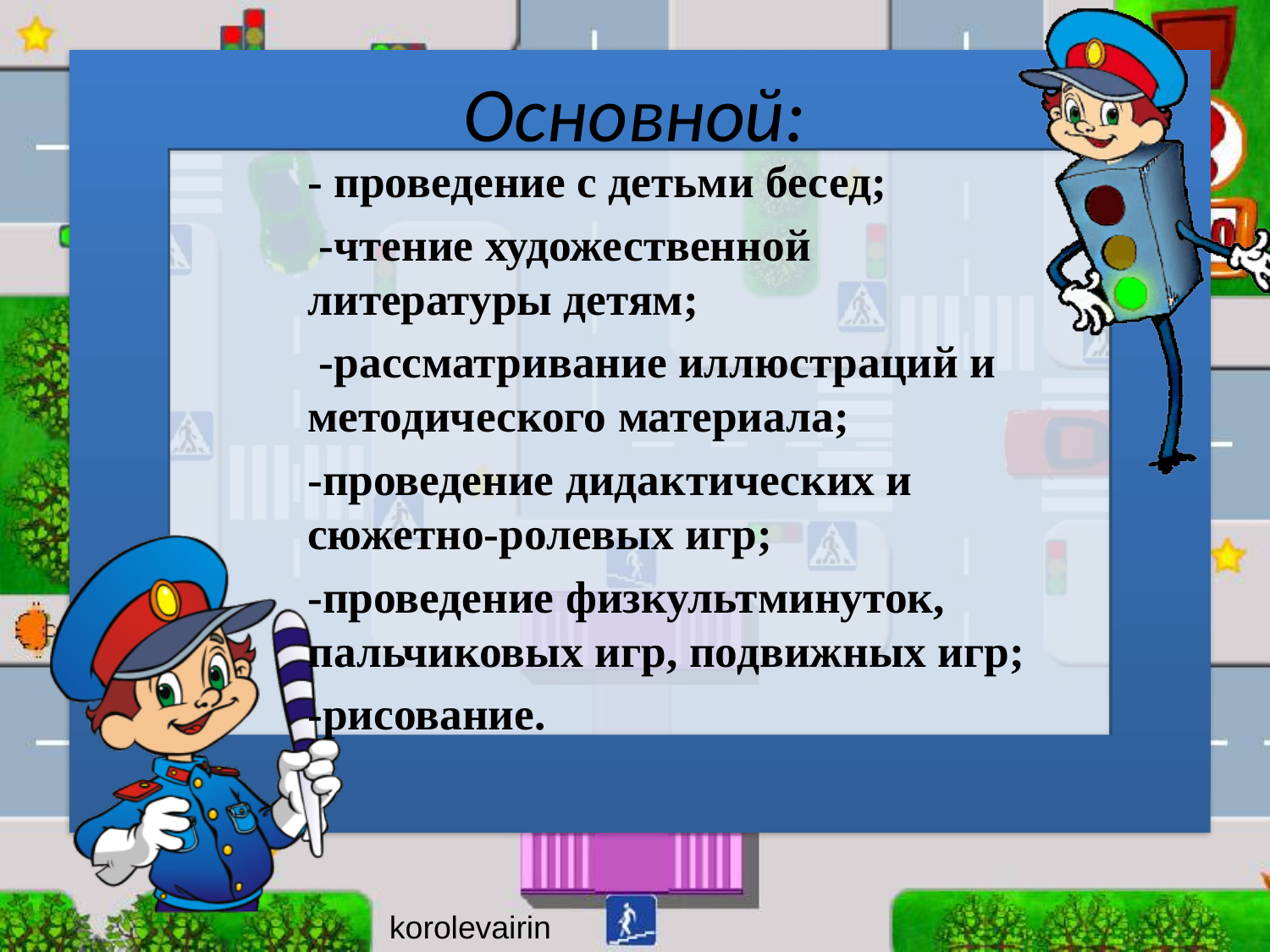

# Основной:
- проведение с детьми бесед;
 -чтение художественной литературы детям;
 -рассматривание иллюстраций и методического материала;
-проведение дидактических и сюжетно-ролевых игр;
-проведение физкультминуток, пальчиковых игр, подвижных игр;
-рисование.